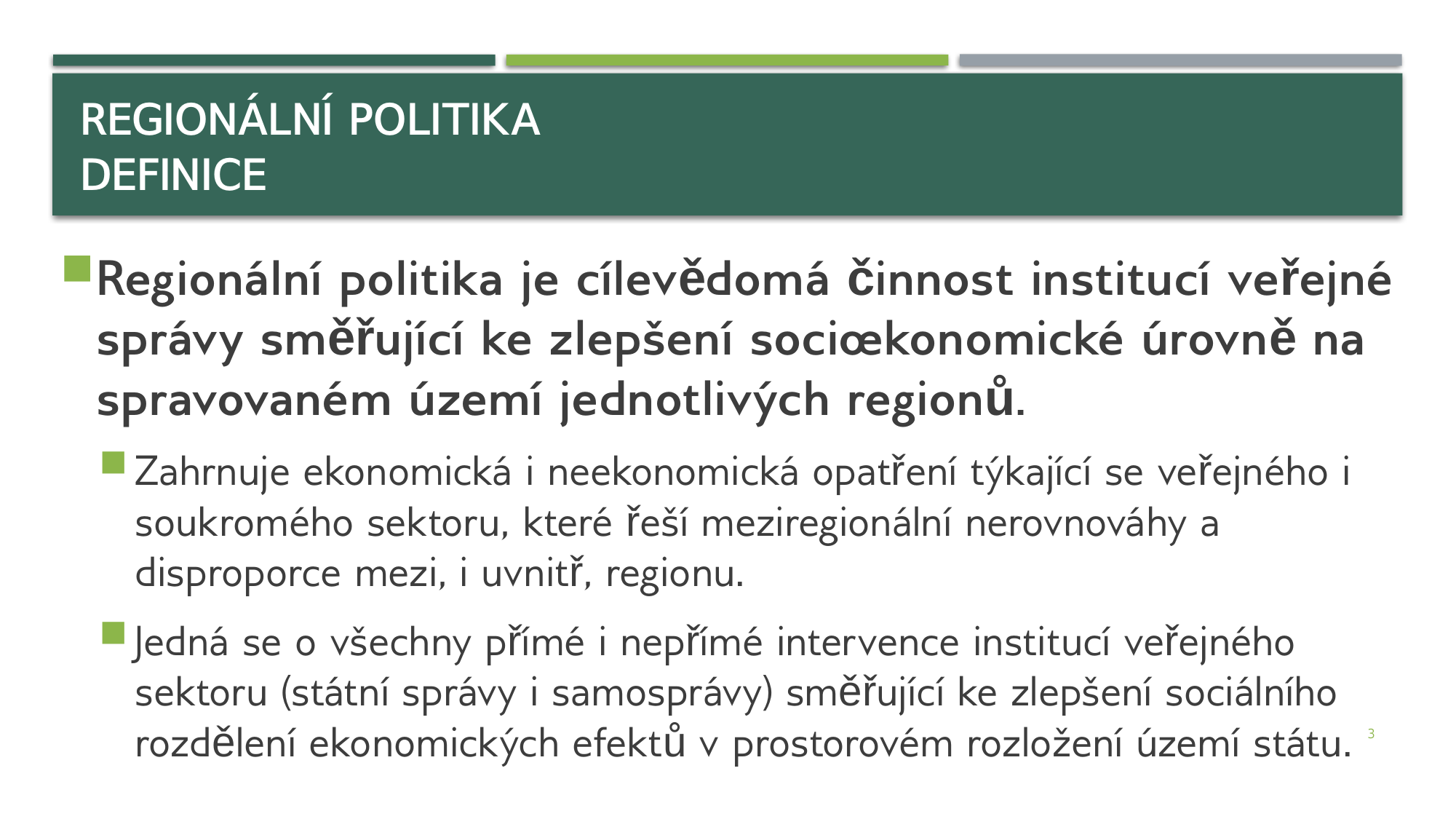

# Regionální politika definice
Regionální politika je cílevědomá činnost institucí veřejné správy směřující ke zlepšení socioekonomické úrovně na spravovaném území jednotlivých regionů.
Zahrnuje ekonomická i neekonomická opatření týkající se veřejného i soukromého sektoru, které řeší meziregionální nerovnováhy a disproporce mezi, i uvnitř, regionu.
Jedná se o všechny přímé i nepřímé intervence institucí veřejného sektoru (státní správy i samosprávy) směřující ke zlepšení sociálního rozdělení ekonomických efektů v prostorovém rozložení území státu.
3